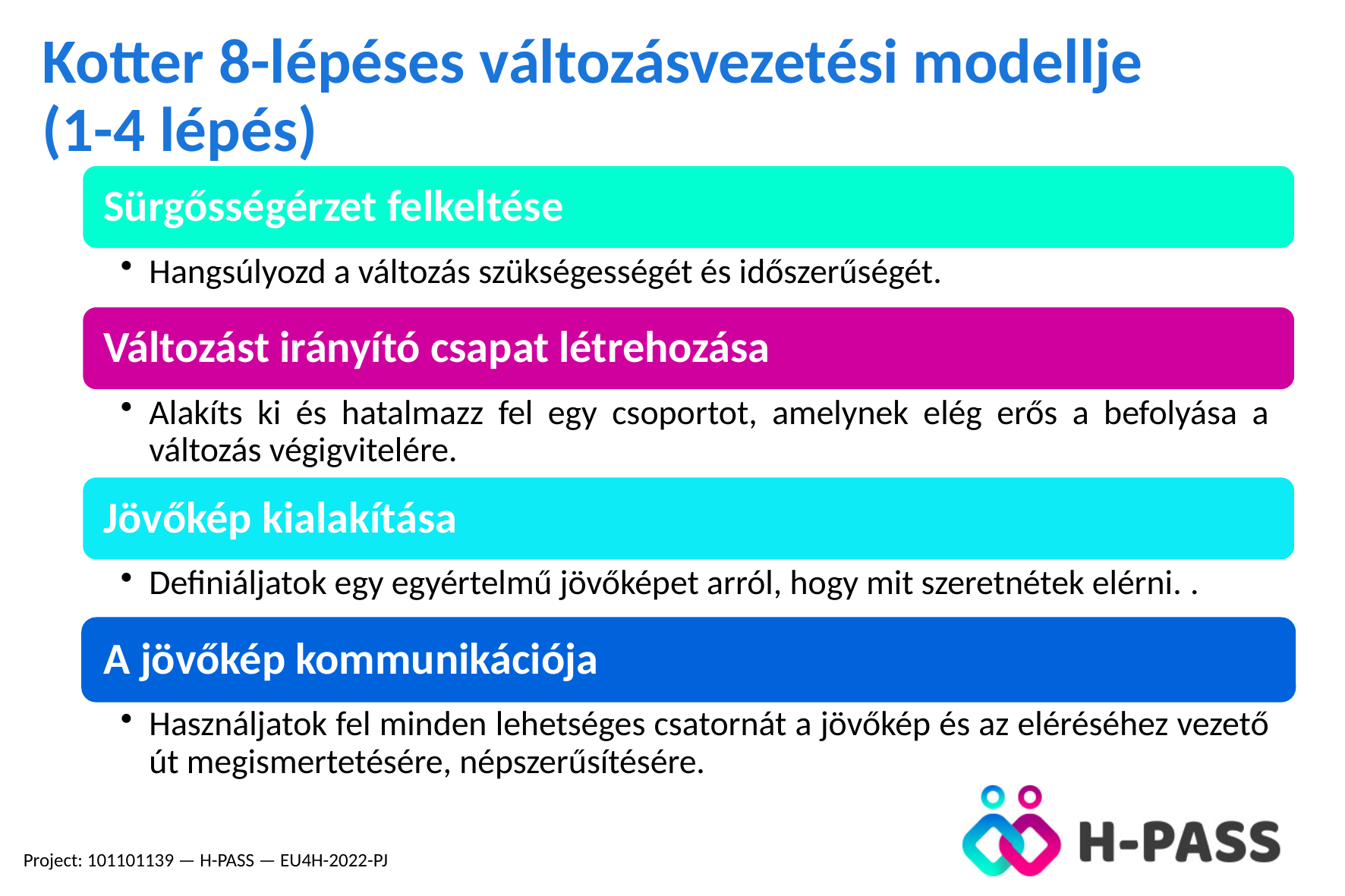

Kotter 8-lépéses változásvezetési modellje
(1-4 lépés)
Sürgősségérzet felkeltése
Hangsúlyozd a változás szükségességét és időszerűségét.
Változást irányító csapat létrehozása
Alakíts ki és hatalmazz fel egy csoportot, amelynek elég erős a befolyása a változás végigvitelére.
Jövőkép kialakítása
Definiáljatok egy egyértelmű jövőképet arról, hogy mit szeretnétek elérni. .
A jövőkép kommunikációja
Használjatok fel minden lehetséges csatornát a jövőkép és az eléréséhez vezető út megismertetésére, népszerűsítésére.
Project: 101101139 — H-PASS — EU4H-2022-PJ